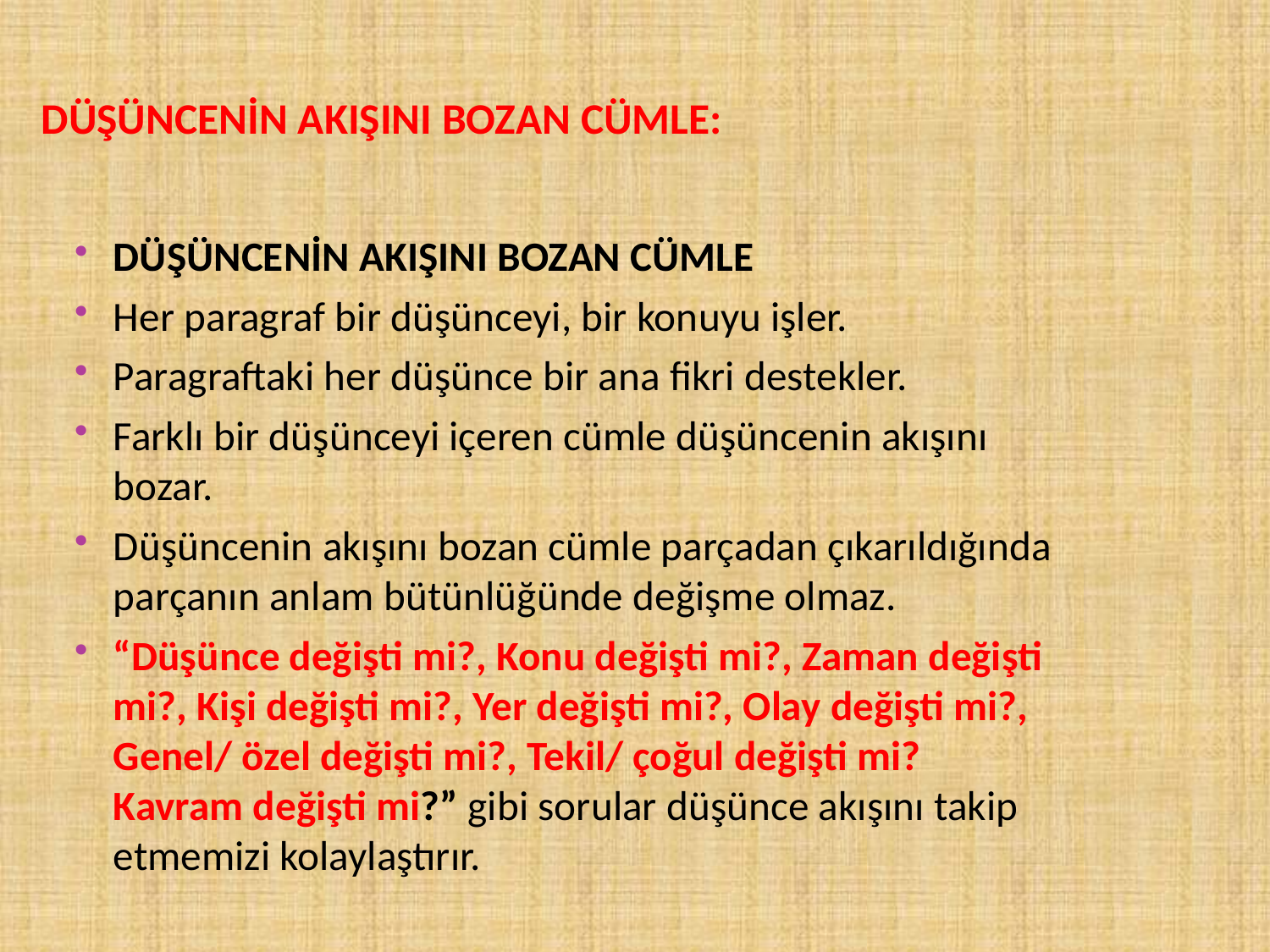

# DÜŞÜNCENİN AKIŞINI BOZAN CÜMLE:
DÜŞÜNCENİN AKIŞINI BOZAN CÜMLE
Her paragraf bir düşünceyi, bir konuyu işler.
Paragraftaki her düşünce bir ana fikri destekler.
Farklı bir düşünceyi içeren cümle düşüncenin akışını bozar.
Düşüncenin akışını bozan cümle parçadan çıkarıldığında parçanın anlam bütünlüğünde değişme olmaz.
“Düşünce değişti mi?, Konu değişti mi?, Zaman değişti mi?, Kişi değişti mi?, Yer değişti mi?, Olay değişti mi?, Genel/ özel değişti mi?, Tekil/ çoğul değişti mi? Kavram değişti mi?” gibi sorular düşünce akışını takip etmemizi kolaylaştırır.